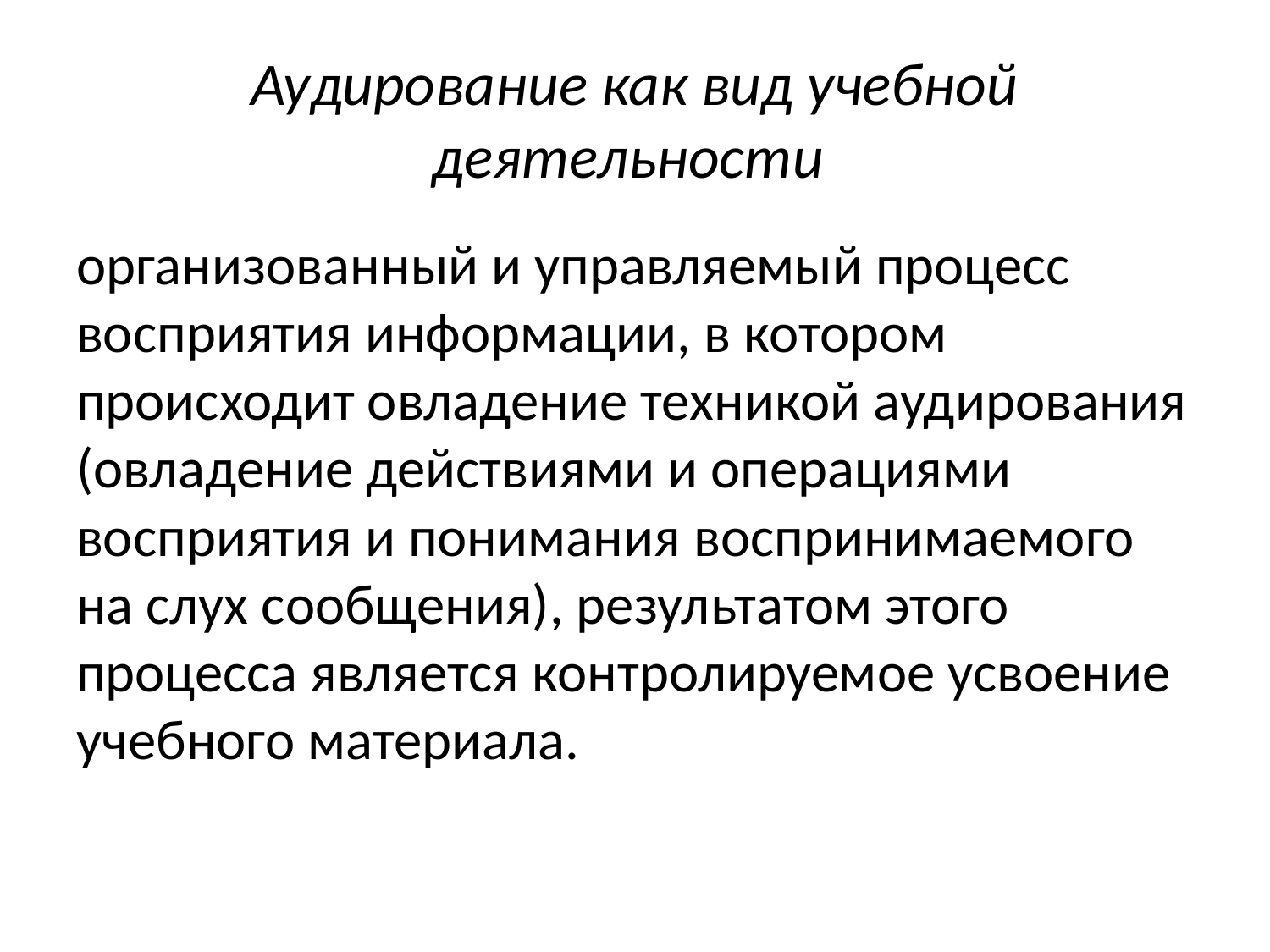

# Аудирование как вид учебной деятельности
организованный и управляемый процесс восприятия информации, в котором происходит овладение техникой аудирования (овладение действиями и операциями восприятия и понимания воспринимаемого на слух сообщения), результатом этого процесса является контролируемое усвоение учебного материала.